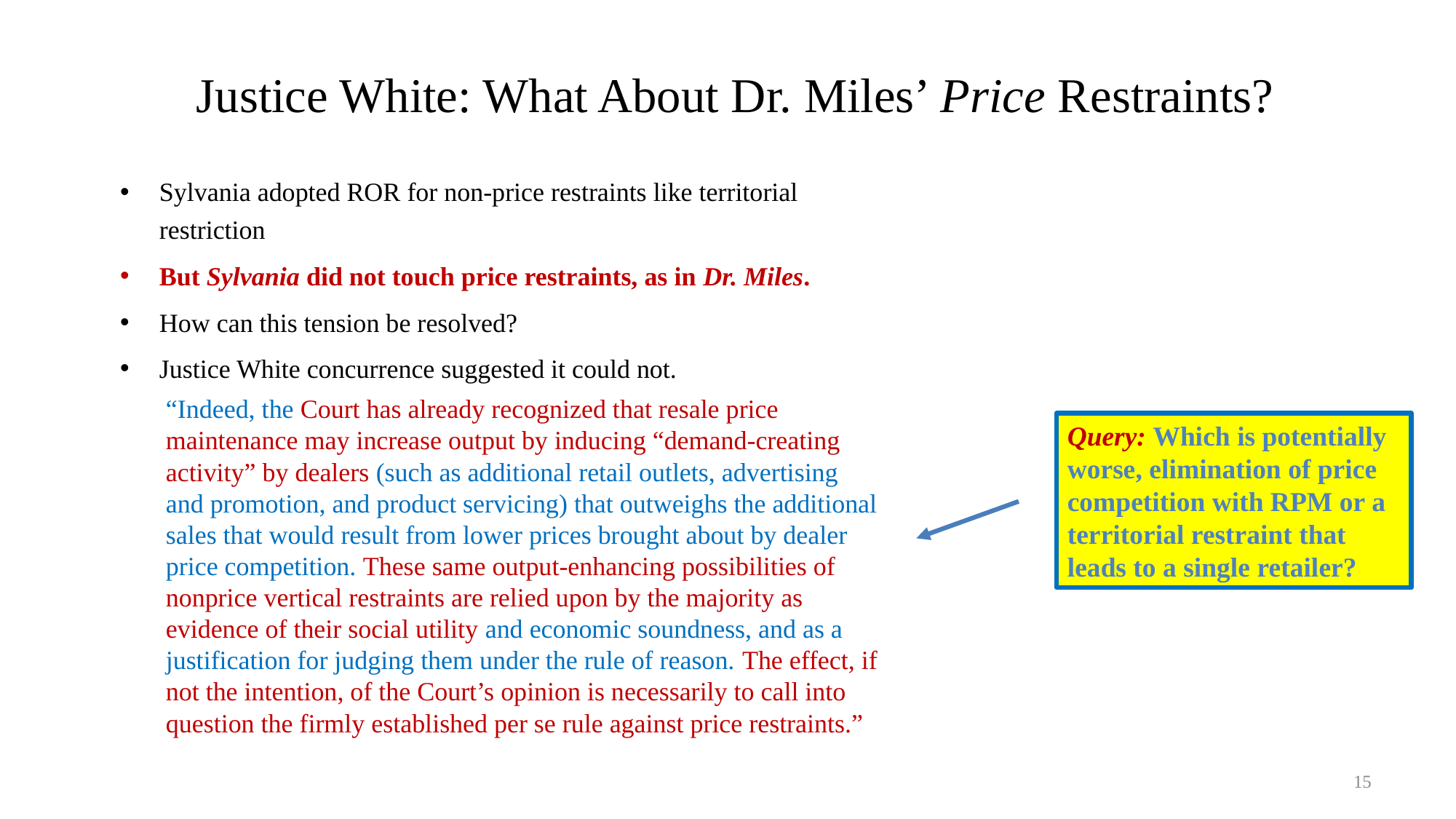

# Justice White: What About Dr. Miles’ Price Restraints?
Sylvania adopted ROR for non-price restraints like territorial restriction
But Sylvania did not touch price restraints, as in Dr. Miles.
How can this tension be resolved?
Justice White concurrence suggested it could not.
“Indeed, the Court has already recognized that resale price maintenance may increase output by inducing “demand-creating activity” by dealers (such as additional retail outlets, advertising and promotion, and product servicing) that outweighs the additional sales that would result from lower prices brought about by dealer price competition. These same output-enhancing possibilities of nonprice vertical restraints are relied upon by the majority as evidence of their social utility and economic soundness, and as a justification for judging them under the rule of reason. The effect, if not the intention, of the Court’s opinion is necessarily to call into question the firmly established per se rule against price restraints.”

Query: Which is potentially worse, elimination of price competition with RPM or a territorial restraint that leads to a single retailer?
15